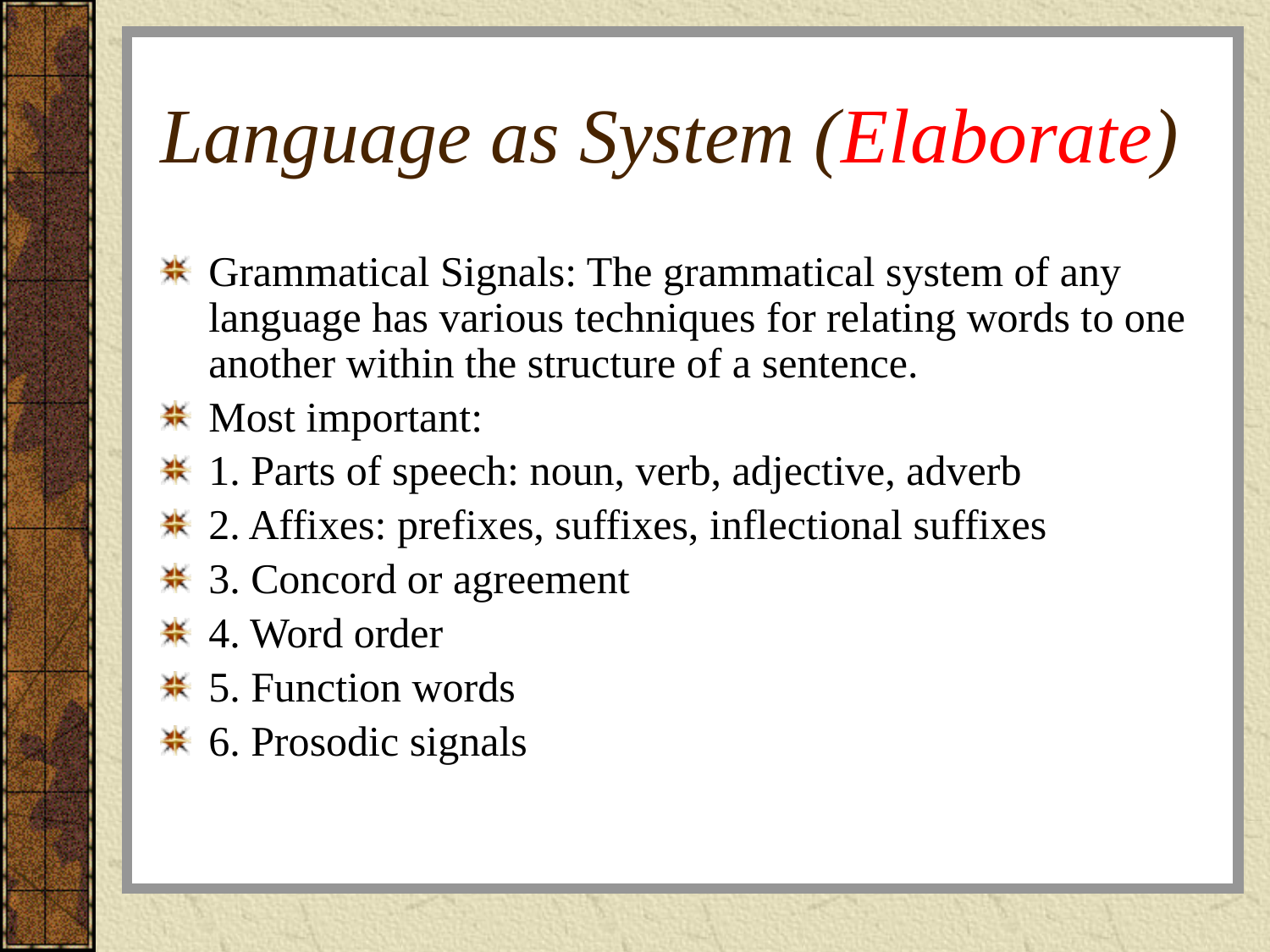

# Language as System (Elaborate)
Grammatical Signals: The grammatical system of any language has various techniques for relating words to one another within the structure of a sentence.
Most important:
1. Parts of speech: noun, verb, adjective, adverb
2. Affixes: prefixes, suffixes, inflectional suffixes
3. Concord or agreement
4. Word order
5. Function words
6. Prosodic signals